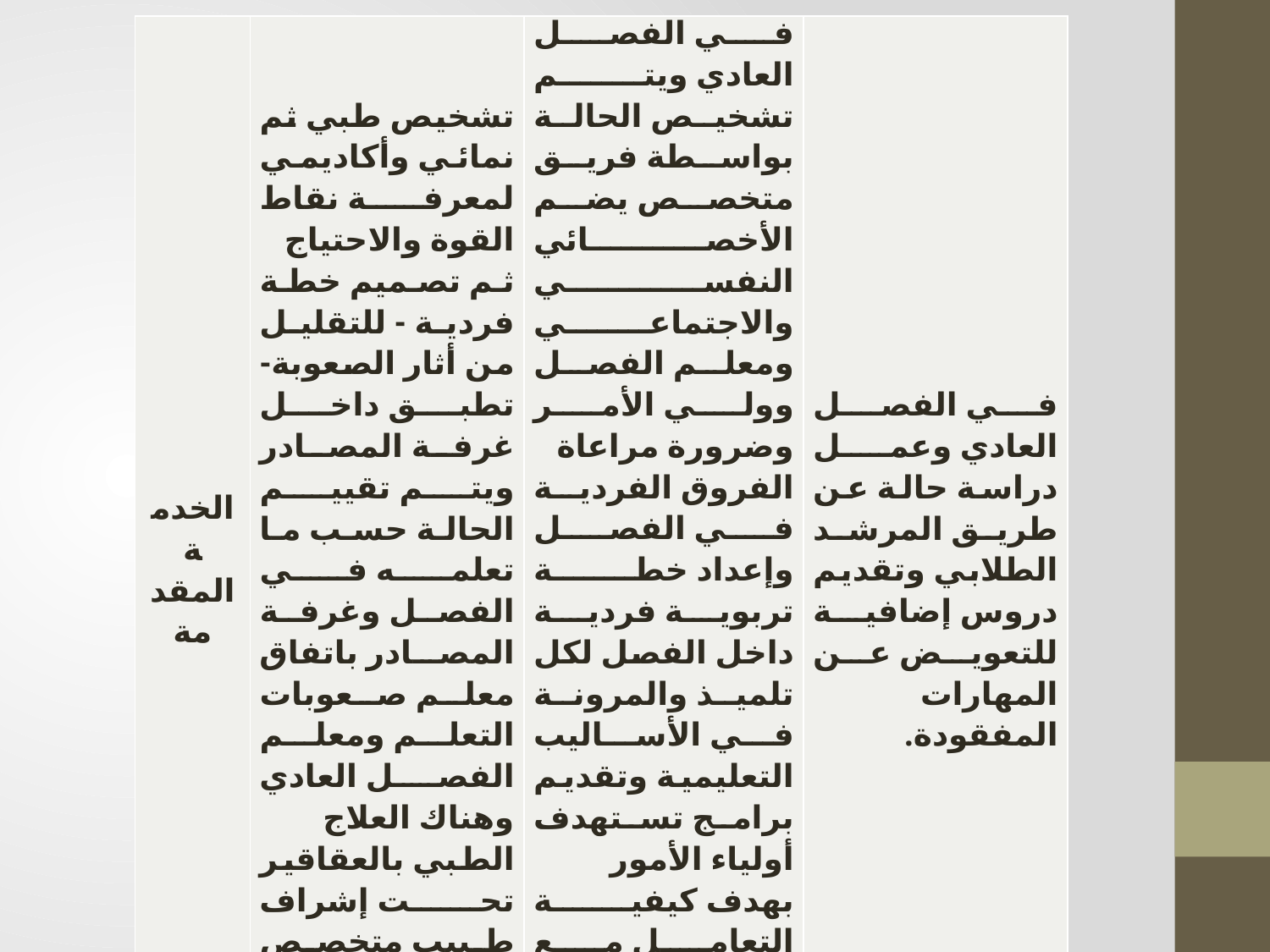

| الخدمة المقدمة | تشخيص طبي ثم نمائي وأكاديمي لمعرفة نقاط القوة والاحتياج ثم تصميم خطة فردية - للتقليل من أثار الصعوبة- تطبق داخل غرفة المصادر ويتم تقييم الحالة حسب ما تعلمه في الفصل وغرفة المصادر باتفاق معلم صعوبات التعلم ومعلم الفصل العادي وهناك العلاج الطبي بالعقاقير تحت إشراف طبيب متخصص لمن يعانون من النشاط الزائد. | في الفصل العادي ويتم تشخيص الحالة بواسطة فريق متخصص يضم الأخصائي النفسي والاجتماعي ومعلم الفصل وولي الأمر وضرورة مراعاة الفروق الفردية في الفصل وإعداد خطة تربوية فردية داخل الفصل لكل تلميذ والمرونة في الأساليب التعليمية وتقديم برامج تستهدف أولياء الأمور بهدف كيفية التعامل مع طفلهم وأخيراً تهيئة التلميذ للانخراط في المجال المهني . | في الفصل العادي وعمل دراسة حالة عن طريق المرشد الطلابي وتقديم دروس إضافية للتعويض عن المهارات المفقودة. |
| --- | --- | --- | --- |
| التحصيل الدراسي | قصور في بعض المهارات الأكاديمية قد يؤثر على بعض المواد الدراسية ذات العلاقة ، وهناك تباين واضح بين درجات مادة وأخرى | انخفاض واضح في جميع المواد غالباً لا يستطيع مواصلة تعليمه ما بعد الثانوي يبدع في النواحي المهنية بعكس الأكاديمية \* | انخفاض واضح في مستوى التحصيل وخصوصاً في المواد التي تحتاج إلى حضور ذهني ، وإذا زال سبب القصور لديه زالت المشكلة |